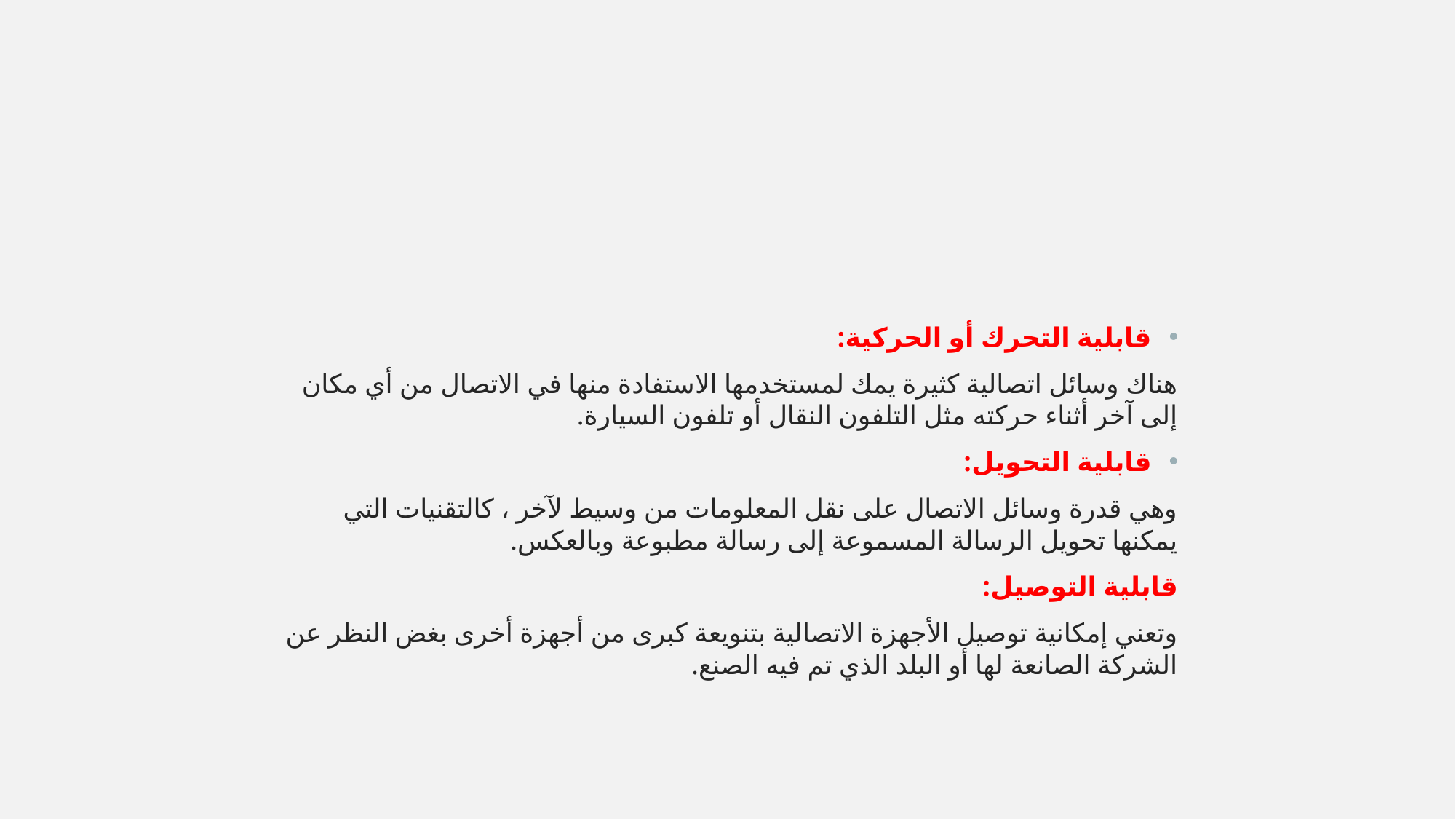

#
قابلية التحرك أو الحركية:
هناك وسائل اتصالية كثيرة يمك لمستخدمها الاستفادة منها في الاتصال من أي مكان إلى آخر أثناء حركته مثل التلفون النقال أو تلفون السيارة.
قابلية التحويل:
وهي قدرة وسائل الاتصال على نقل المعلومات من وسيط لآخر ، كالتقنيات التي يمكنها تحويل الرسالة المسموعة إلى رسالة مطبوعة وبالعكس.
قابلية التوصيل:
وتعني إمكانية توصيل الأجهزة الاتصالية بتنويعة كبرى من أجهزة أخرى بغض النظر عن الشركة الصانعة لها أو البلد الذي تم فيه الصنع.